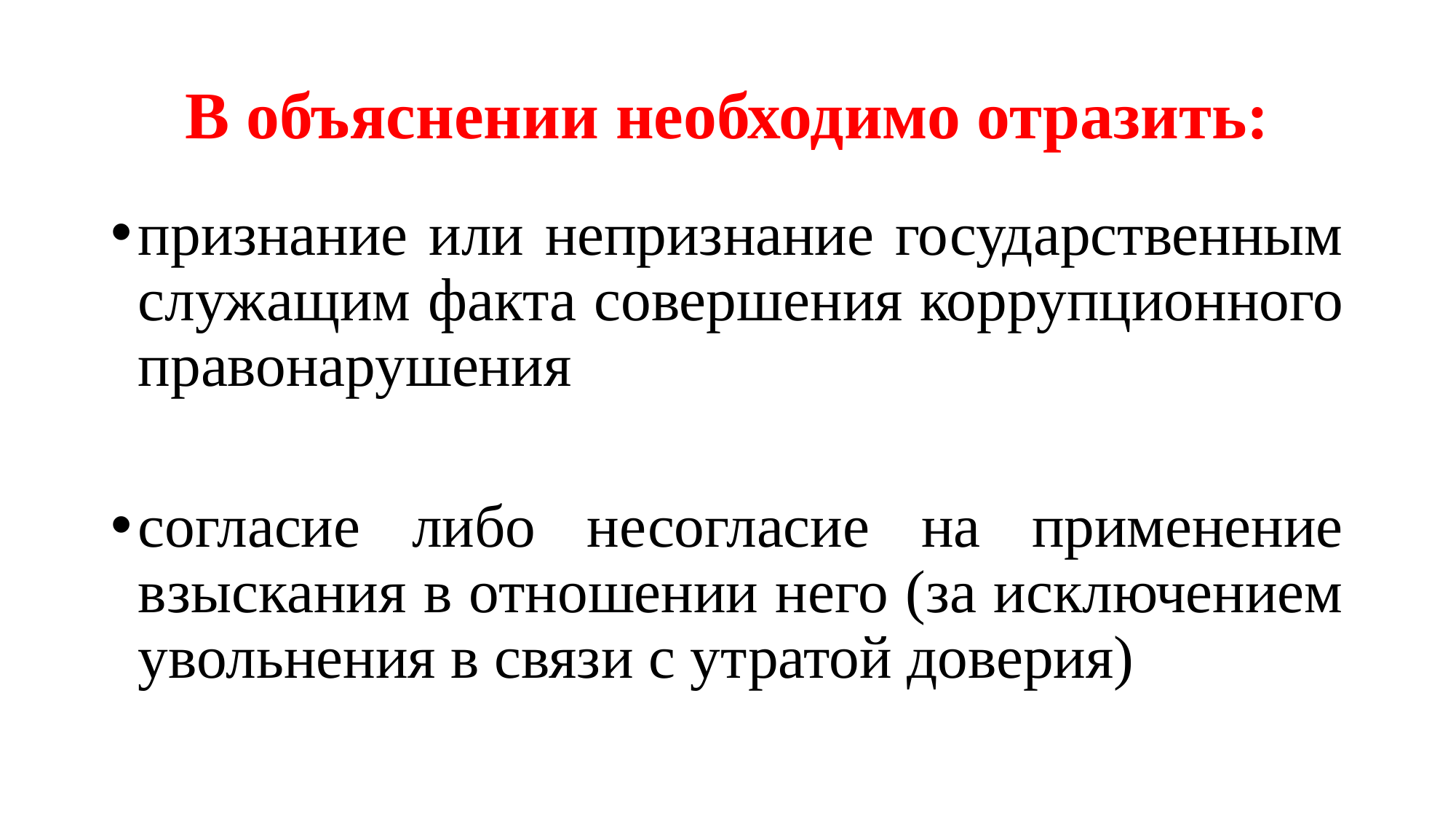

# В объяснении необходимо отразить:
признание или непризнание государственным служащим факта совершения коррупционного правонарушения

согласие либо несогласие на применение взыскания в отношении него (за исключением увольнения в связи с утратой доверия)